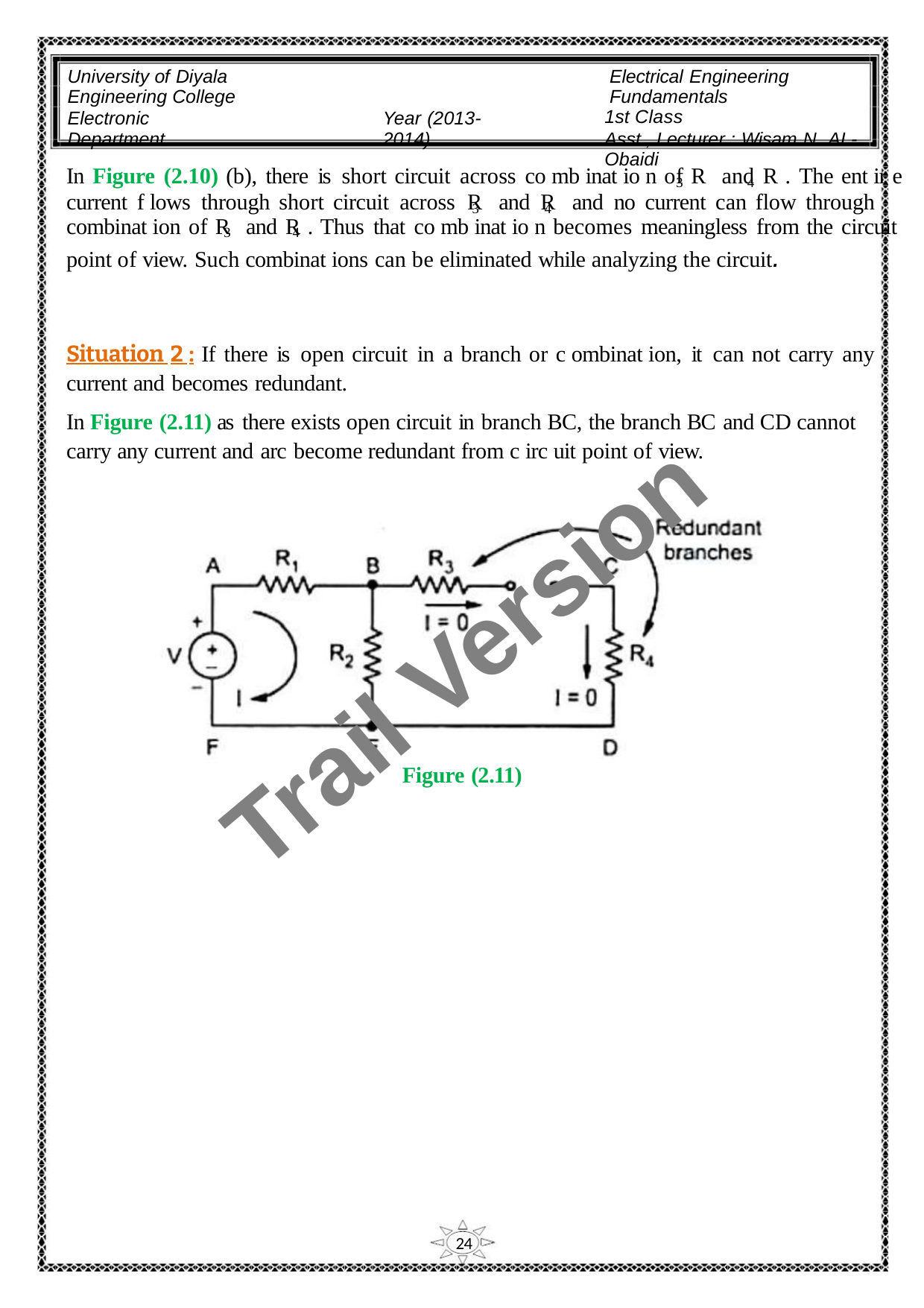

University of Diyala
Engineering College
Electronic Department
Electrical Engineering Fundamentals
1st Class
Asst., Lecturer : Wisam N. AL-Obaidi
Year (2013-2014)
In Figure (2.10) (b), there is short circuit across co mb inat io n of R and R . The ent ir e
3
4
current f lows through short circuit across R and R and no current can flow through
3
4
combinat ion of R and R . Thus that co mb inat io n becomes meaningless from the circuit
3
4
point of view. Such combinat ions can be eliminated while analyzing the circuit.
Situation 2 : If there is open circuit in a branch or c ombinat ion, it can not carry any
current and becomes redundant.
In Figure (2.11) as there exists open circuit in branch BC, the branch BC and CD cannot
carry any current and arc become redundant from c irc uit point of view.
Trail Version
Trail Version
Trail Version
Trail Version
Trail Version
Trail Version
Trail Version
Trail Version
Trail Version
Trail Version
Trail Version
Trail Version
Trail Version
Figure (2.11)
24